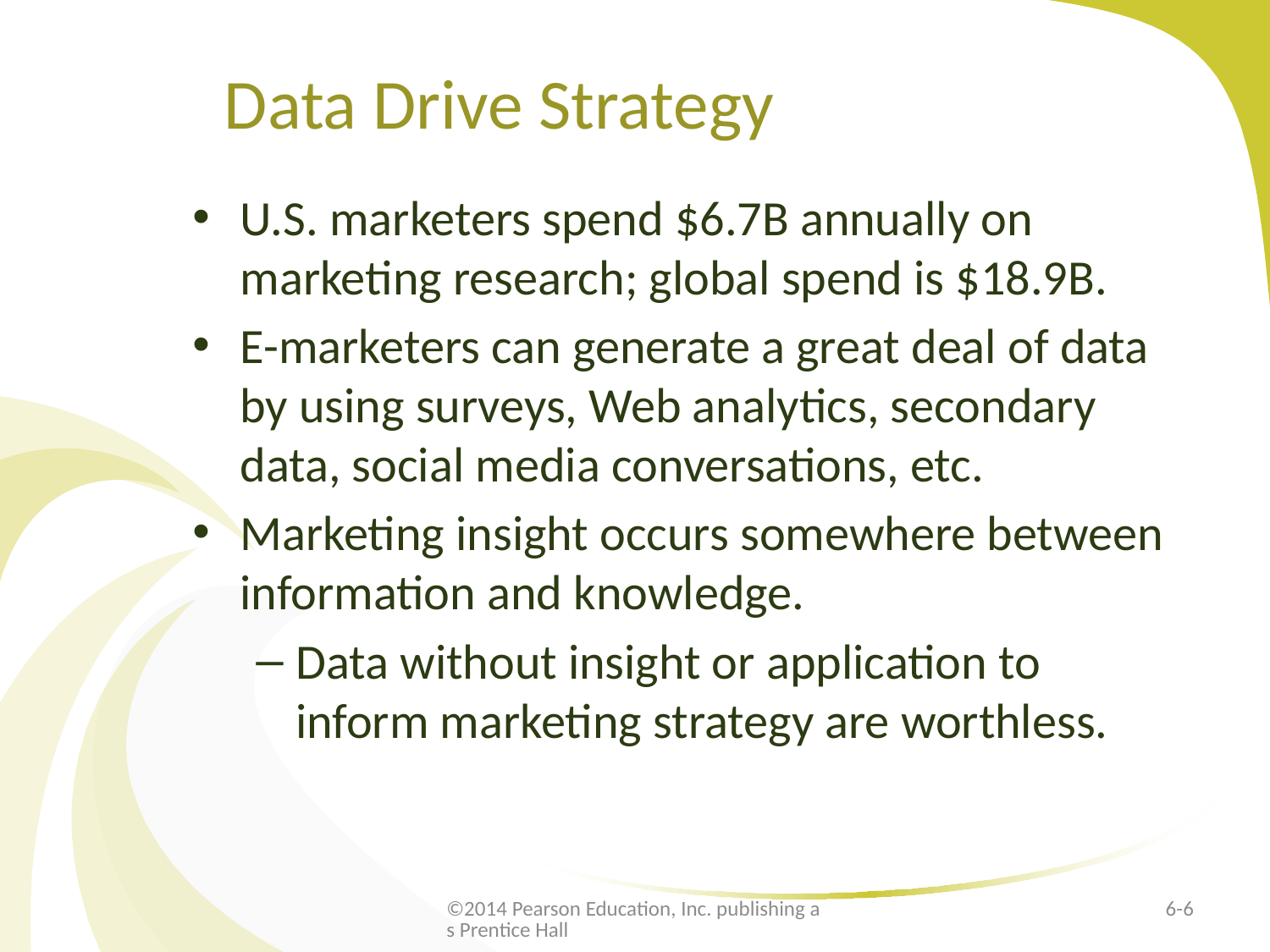

# Data Drive Strategy
U.S. marketers spend $6.7B annually on marketing research; global spend is $18.9B.
E-marketers can generate a great deal of data by using surveys, Web analytics, secondary data, social media conversations, etc.
Marketing insight occurs somewhere between information and knowledge.
Data without insight or application to inform marketing strategy are worthless.
©2014 Pearson Education, Inc. publishing as Prentice Hall
6-6